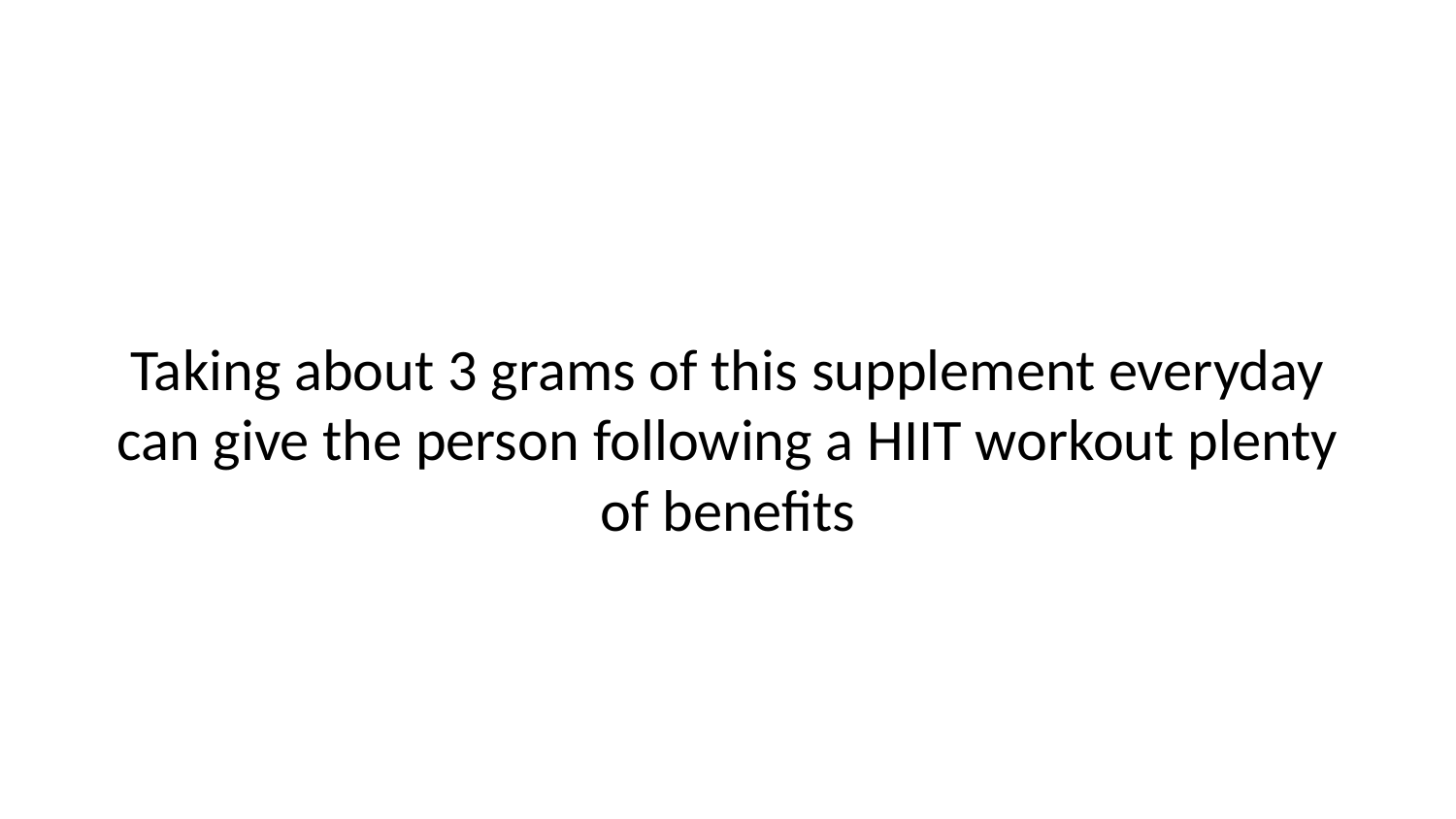

Taking about 3 grams of this supplement everyday can give the person following a HIIT workout plenty of benefits